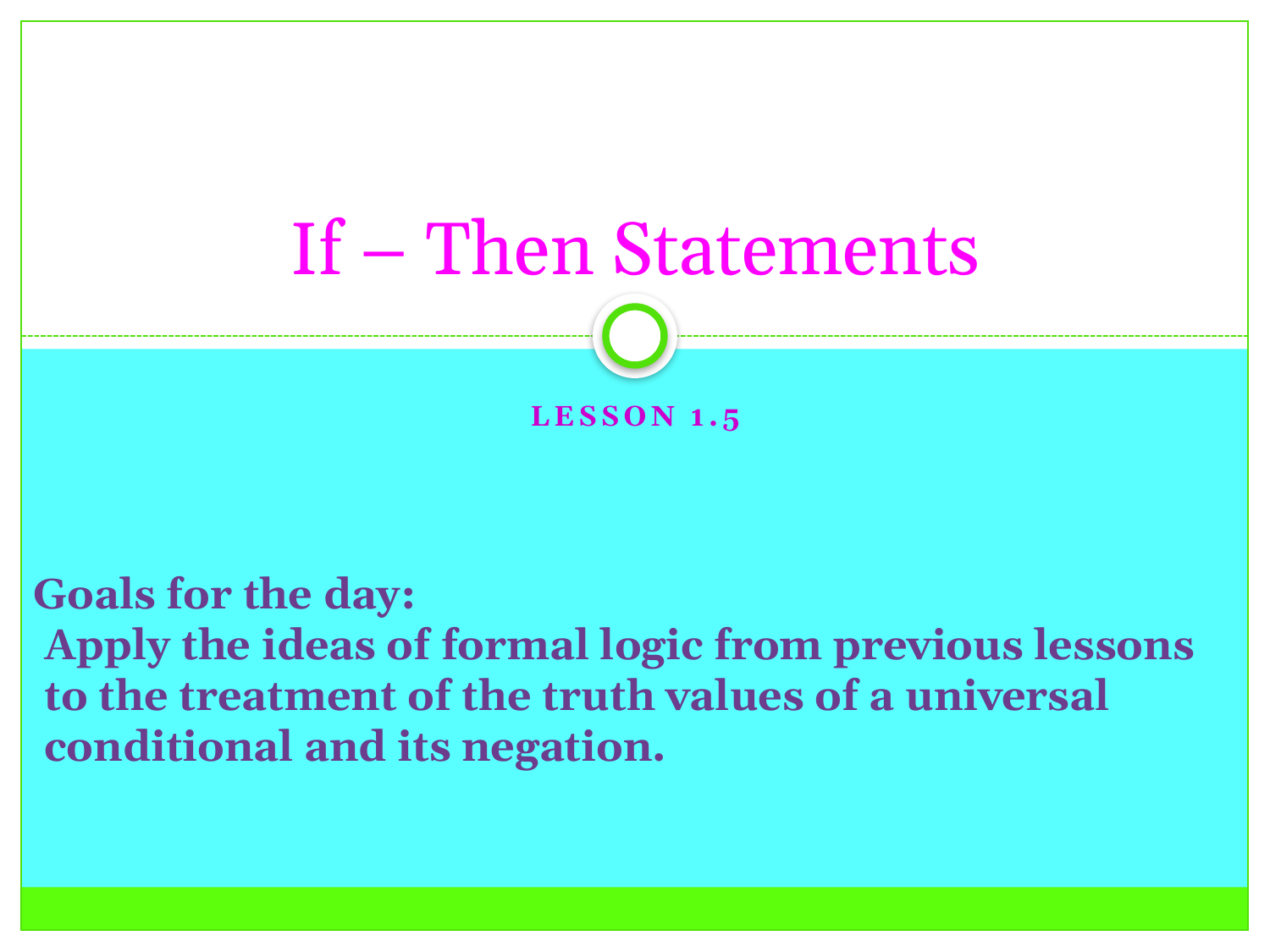

# If – Then Statements
Lesson 1.5
Goals for the day:
 Apply the ideas of formal logic from previous lessons
 to the treatment of the truth values of a universal
 conditional and its negation.